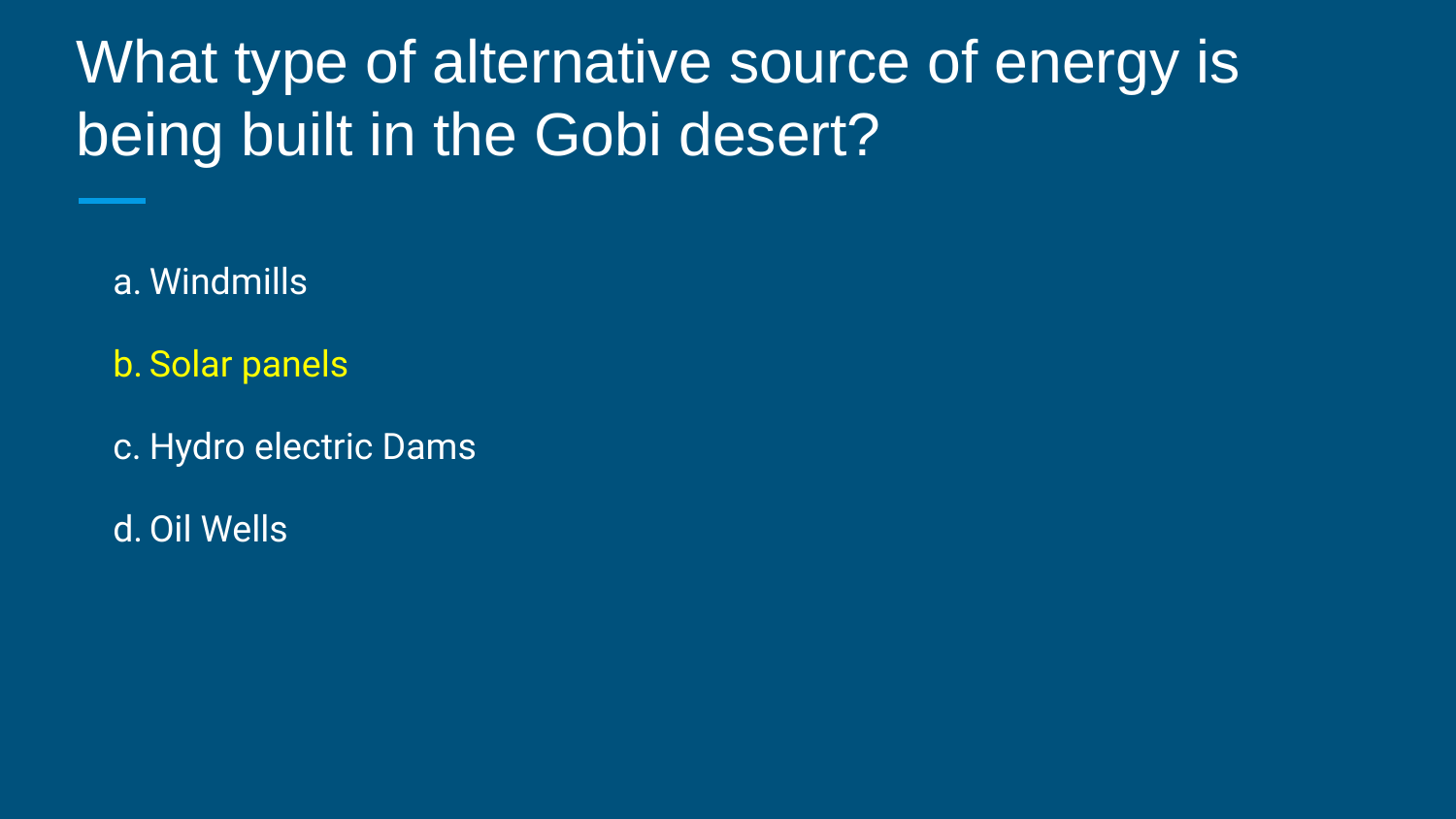

# What type of alternative source of energy is being built in the Gobi desert?
Windmills
Solar panels
Hydro electric Dams
Oil Wells